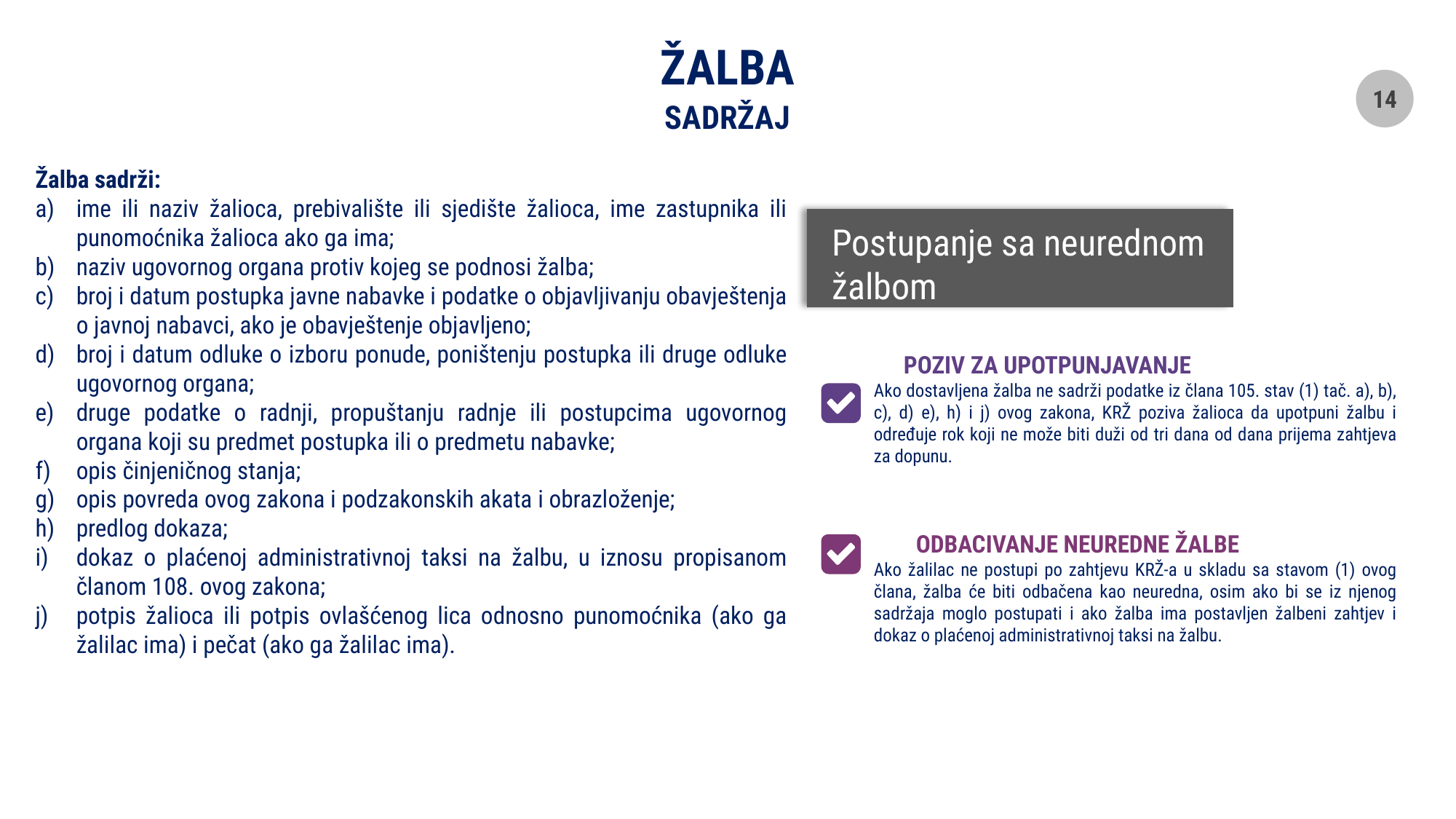

# ŽALBA
SADRŽAJ
Žalba sadrži:
ime ili naziv žalioca, prebivalište ili sjedište žalioca, ime zastupnika ili punomoćnika žalioca ako ga ima;
naziv ugovornog organa protiv kojeg se podnosi žalba;
broj i datum postupka javne nabavke i podatke o objavljivanju obavještenja o javnoj nabavci, ako je obavještenje objavljeno;
broj i datum odluke o izboru ponude, poništenju postupka ili druge odluke ugovornog organa;
druge podatke o radnji, propuštanju radnje ili postupcima ugovornog organa koji su predmet postupka ili o predmetu nabavke;
opis činjeničnog stanja;
opis povreda ovog zakona i podzakonskih akata i obrazloženje;
predlog dokaza;
dokaz o plaćenoj administrativnoj taksi na žalbu, u iznosu propisanom članom 108. ovog zakona;
potpis žalioca ili potpis ovlašćenog lica odnosno punomoćnika (ako ga žalilac ima) i pečat (ako ga žalilac ima).

Postupanje sa neurednom žalbom
POZIV ZA UPOTPUNJAVANJE
Ako dostavljena žalba ne sadrži podatke iz člana 105. stav (1) tač. a), b), c), d) e), h) i j) ovog zakona, KRŽ poziva žalioca da upotpuni žalbu i određuje rok koji ne može biti duži od tri dana od dana prijema zahtjeva za dopunu.

ODBACIVANJE NEUREDNE ŽALBE
Ako žalilac ne postupi po zahtjevu KRŽ-a u skladu sa stavom (1) ovog člana, žalba će biti odbačena kao neuredna, osim ako bi se iz njenog sadržaja moglo postupati i ako žalba ima postavljen žalbeni zahtjev i dokaz o plaćenoj administrativnoj taksi na žalbu.